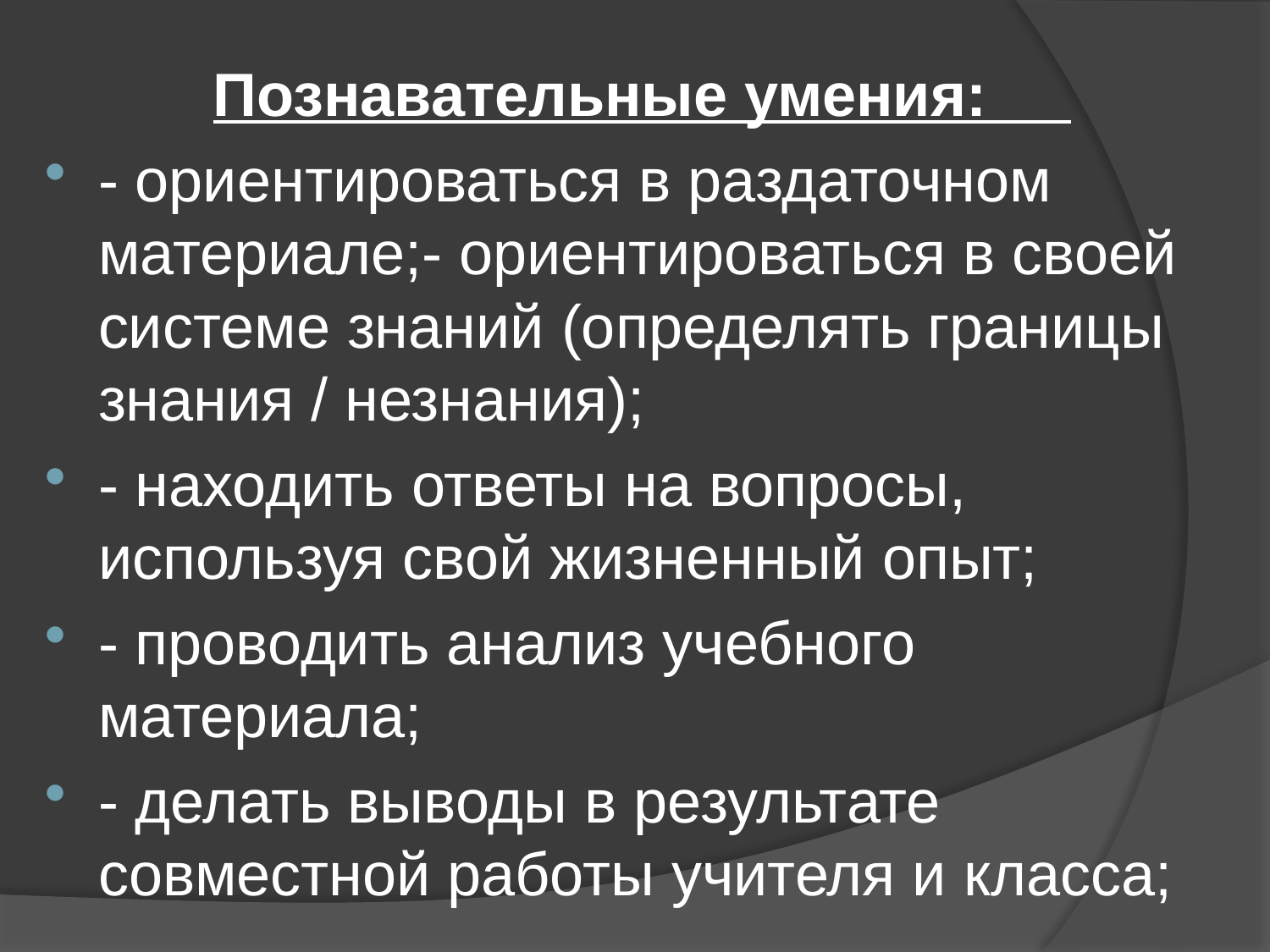

#
Познавательные умения:
- ориентироваться в раздаточном материале;- ориентироваться в своей системе знаний (определять границы знания / незнания);
- находить ответы на вопросы, используя свой жизненный опыт;
- проводить анализ учебного материала;
- делать выводы в результате совместной работы учителя и класса;